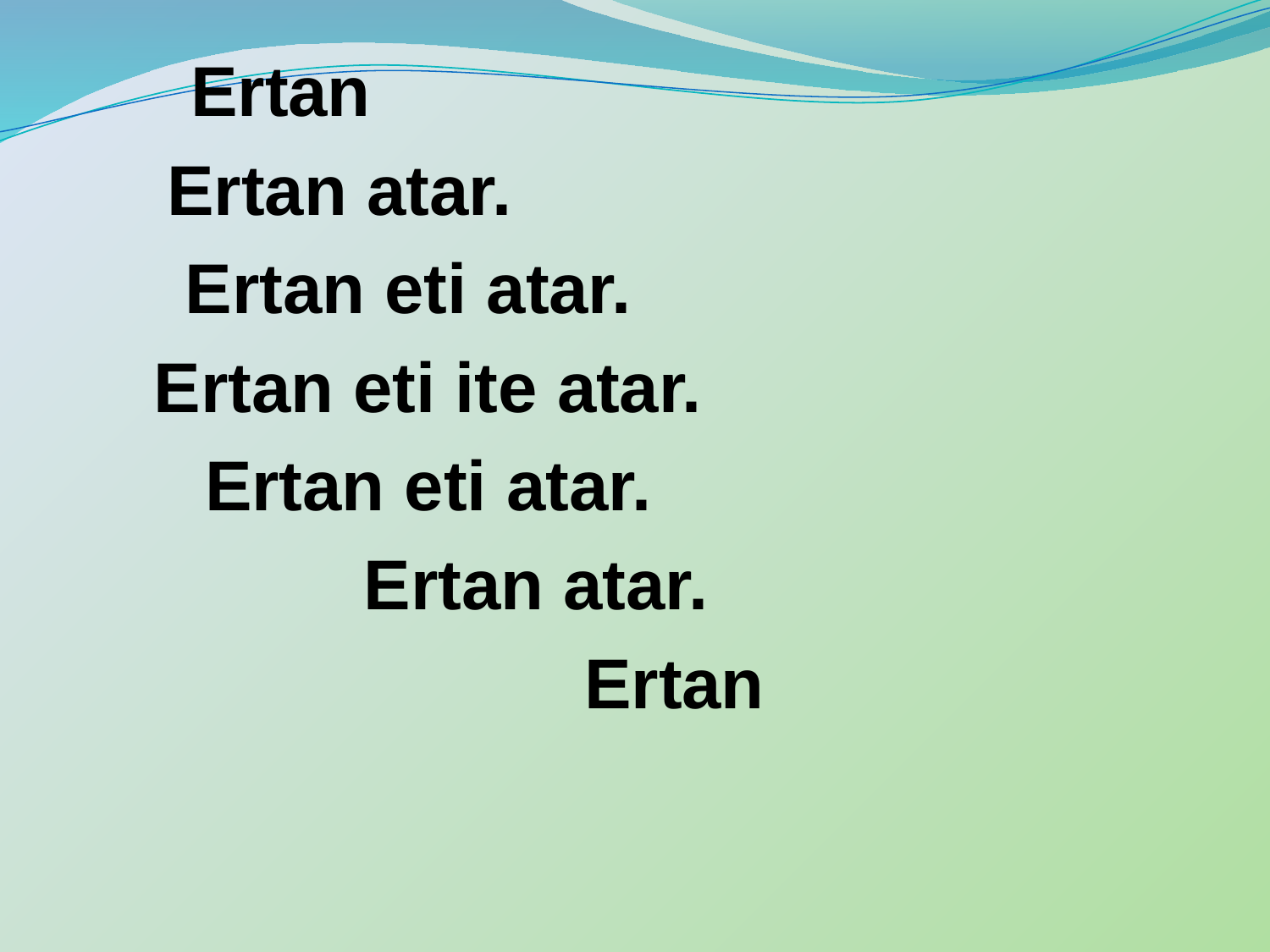

Ertan
  Ertan atar.
 Ertan eti atar.
  Ertan eti ite atar.
    Ertan eti atar.
 Ertan atar.
    Ertan